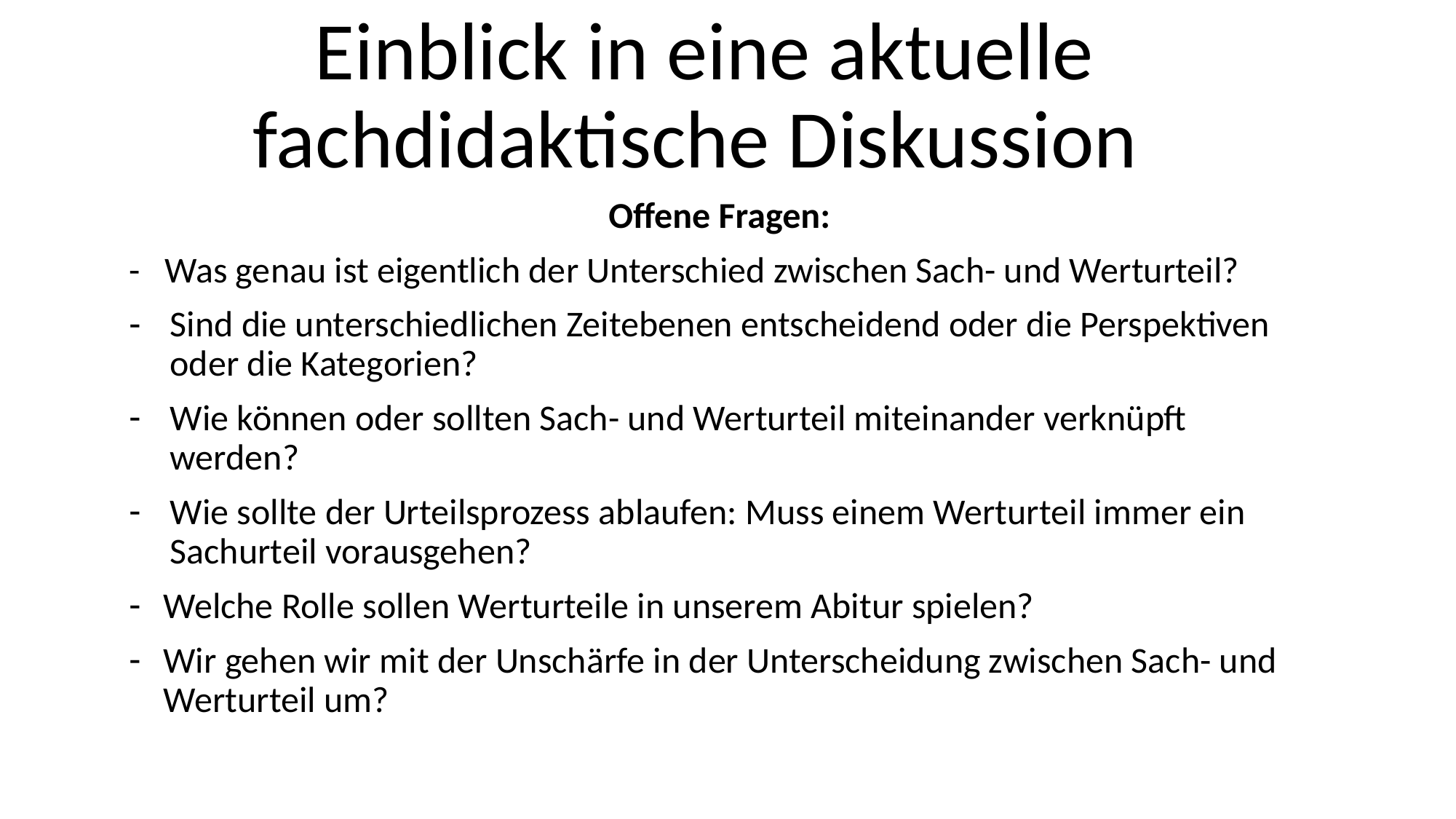

# Einblick in eine aktuelle fachdidaktische Diskussion
Offene Fragen:
-   Was genau ist eigentlich der Unterschied zwischen Sach- und Werturteil?
Sind die unterschiedlichen Zeitebenen entscheidend oder die Perspektiven oder die Kategorien?
Wie können oder sollten Sach- und Werturteil miteinander verknüpft werden?
Wie sollte der Urteilsprozess ablaufen: Muss einem Werturteil immer ein Sachurteil vorausgehen?
Welche Rolle sollen Werturteile in unserem Abitur spielen?
Wir gehen wir mit der Unschärfe in der Unterscheidung zwischen Sach- und Werturteil um?